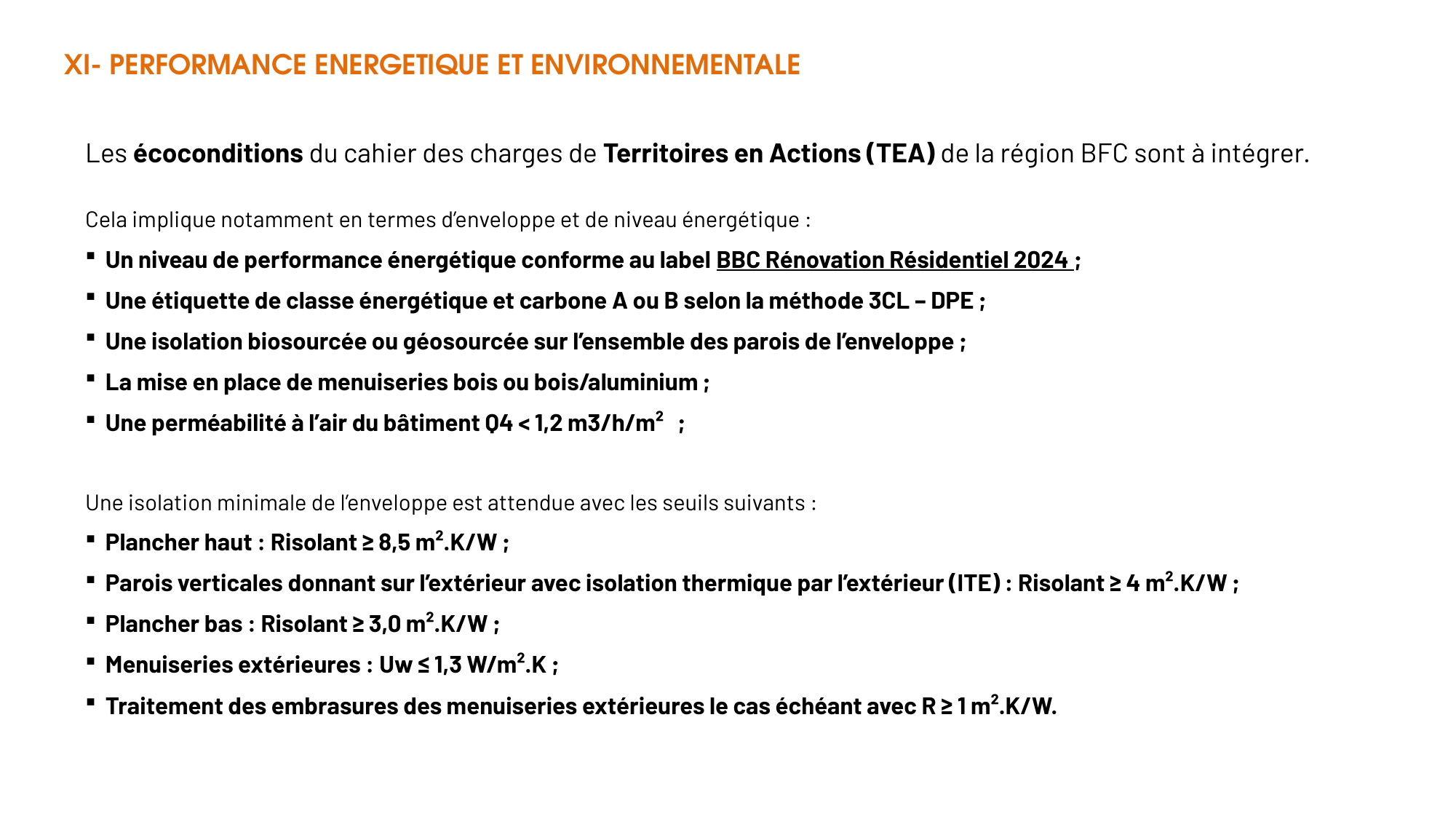

XI- PERFORMANCE ENERGETIQUE ET ENVIRONNEMENTALE
Les écoconditions du cahier des charges de Territoires en Actions (TEA) de la région BFC sont à intégrer.

Cela implique notamment en termes d’enveloppe et de niveau énergétique :
Un niveau de performance énergétique conforme au label BBC Rénovation Résidentiel 2024 ;
Une étiquette de classe énergétique et carbone A ou B selon la méthode 3CL – DPE ;
Une isolation biosourcée ou géosourcée sur l’ensemble des parois de l’enveloppe ;
La mise en place de menuiseries bois ou bois/aluminium ;
Une perméabilité à l’air du bâtiment Q4 < 1,2 m3/h/m²   ;

Une isolation minimale de l’enveloppe est attendue avec les seuils suivants :
Plancher haut : Risolant ≥ 8,5 m².K/W ;
Parois verticales donnant sur l’extérieur avec isolation thermique par l’extérieur (ITE) : Risolant ≥ 4 m².K/W ;
Plancher bas : Risolant ≥ 3,0 m².K/W ;
Menuiseries extérieures : Uw ≤ 1,3 W/m².K ;
Traitement des embrasures des menuiseries extérieures le cas échéant avec R ≥ 1 m².K/W.